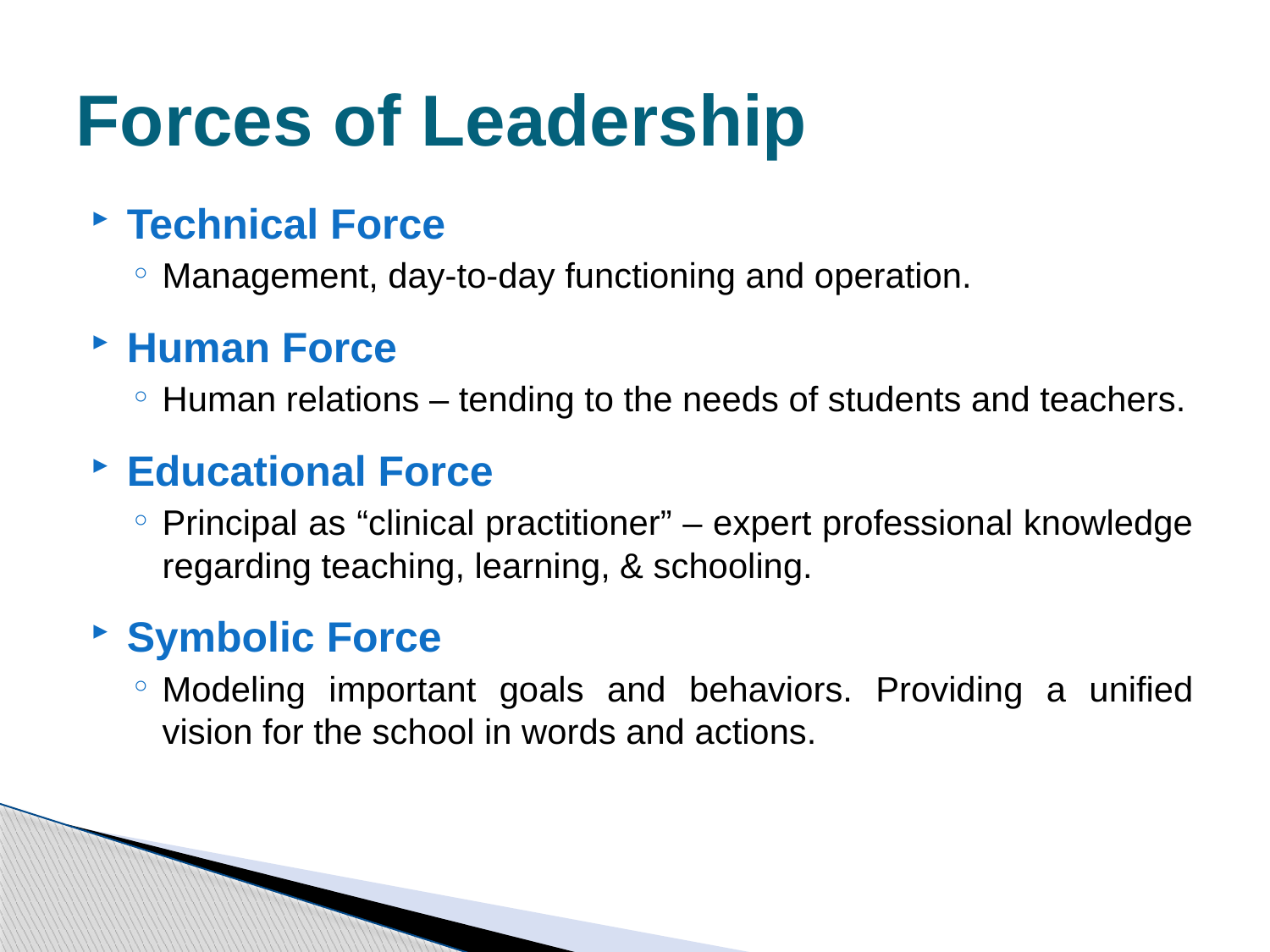

# Forces of Leadership
Technical Force
Management, day-to-day functioning and operation.

Human Force
Human relations – tending to the needs of students and teachers.

Educational Force
Principal as “clinical practitioner” – expert professional knowledge regarding teaching, learning, & schooling.

Symbolic Force
Modeling important goals and behaviors. Providing a unified vision for the school in words and actions.